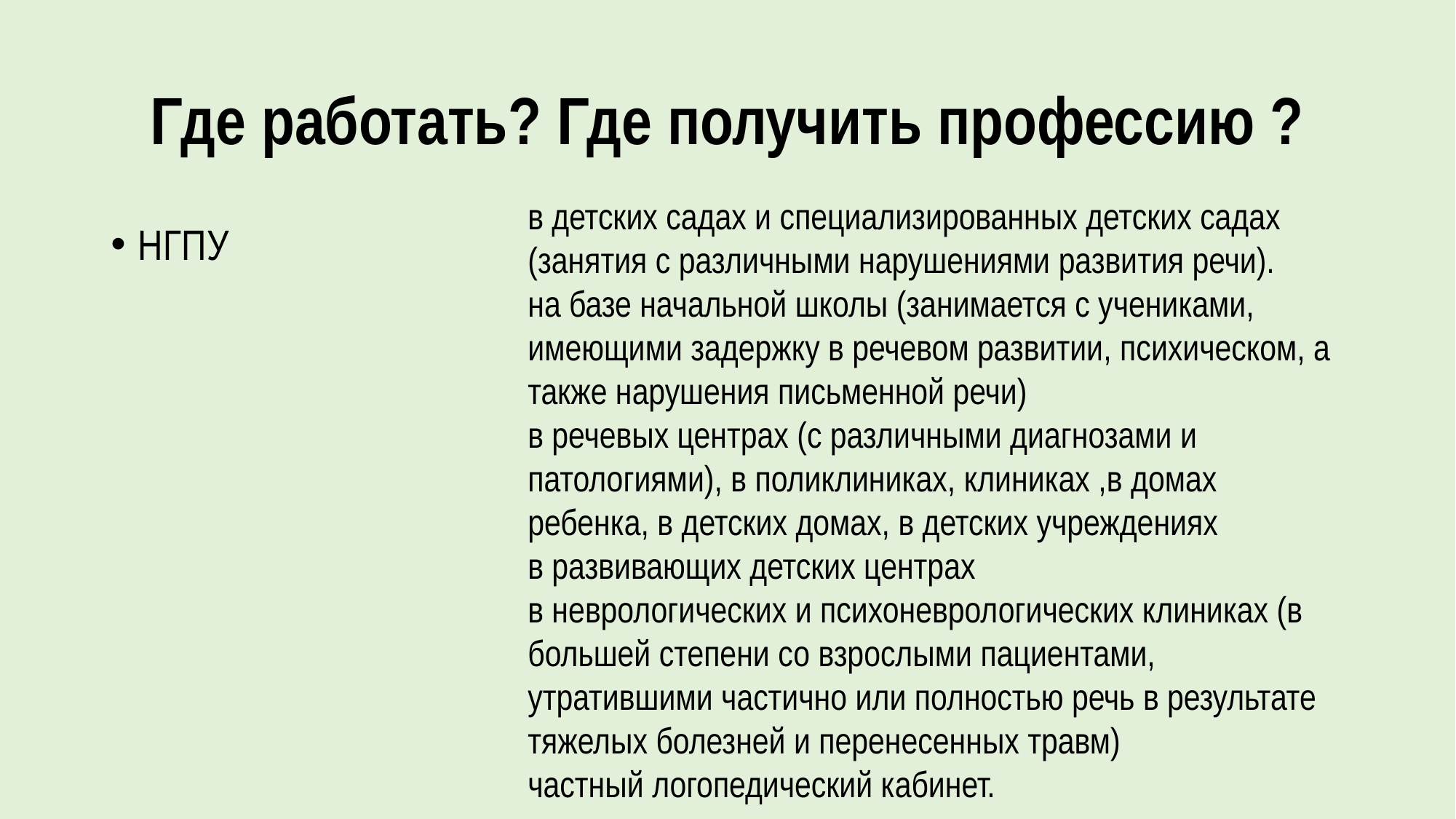

# Где работать? Где получить профессию ?
в детских садах и специализированных детских садах
(занятия с различными нарушениями развития речи).
на базе начальной школы (занимается с учениками,
имеющими задержку в речевом развитии, психическом, а
также нарушения письменной речи)
в речевых центрах (с различными диагнозами и патологиями), в поликлиниках, клиниках ,в домах ребенка, в детских домах, в детских учреждениях
в развивающих детских центрах
в неврологических и психоневрологических клиниках (в
большей степени со взрослыми пациентами, утратившими частично или полностью речь в результате тяжелых болезней и перенесенных травм)
частный логопедический кабинет.
НГПУ